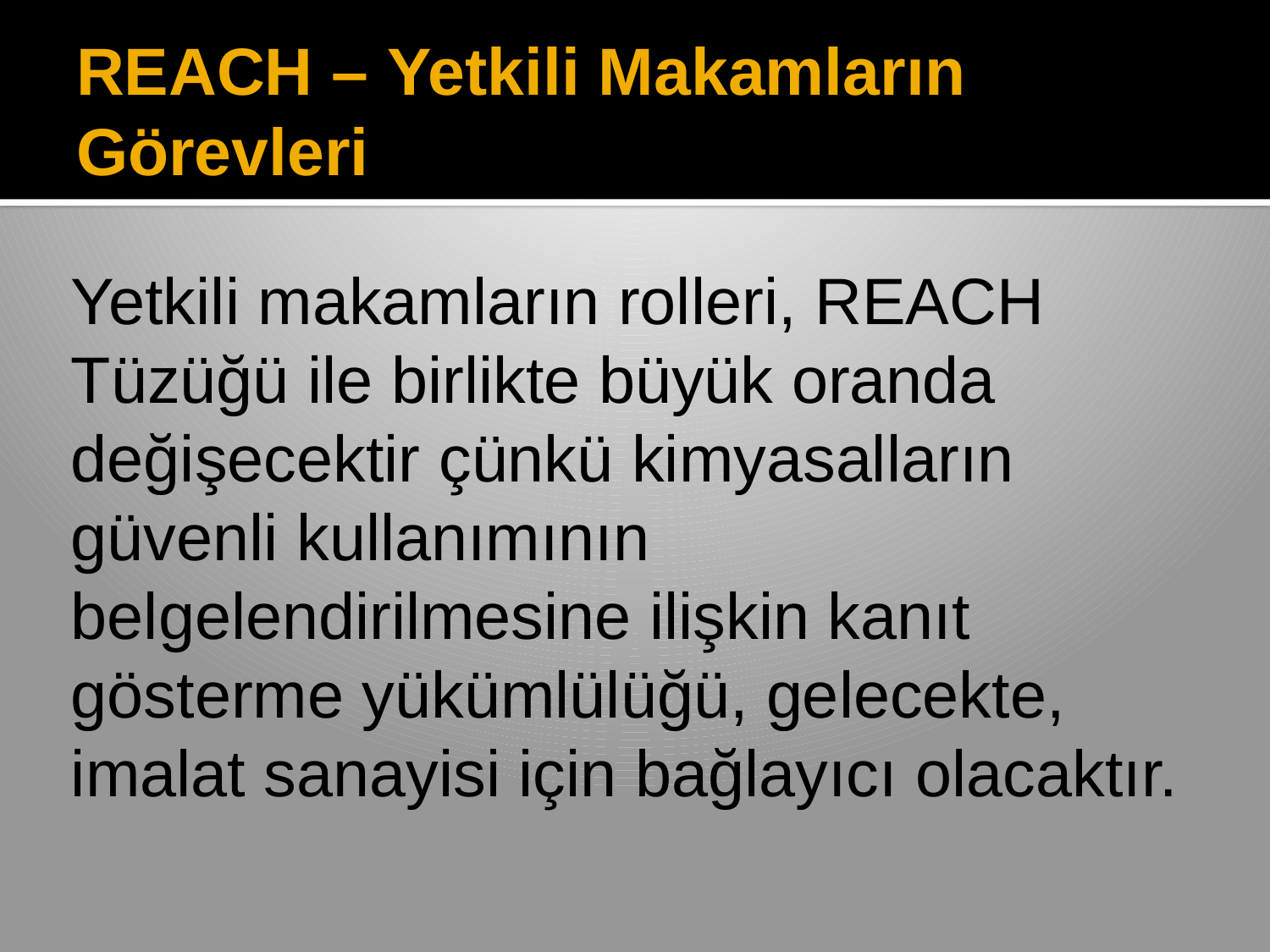

# REACH – Yetkili Makamların Görevleri
Yetkili makamların rolleri, REACH Tüzüğü ile birlikte büyük oranda değişecektir çünkü kimyasalların güvenli kullanımının belgelendirilmesine ilişkin kanıt gösterme yükümlülüğü, gelecekte, imalat sanayisi için bağlayıcı olacaktır.